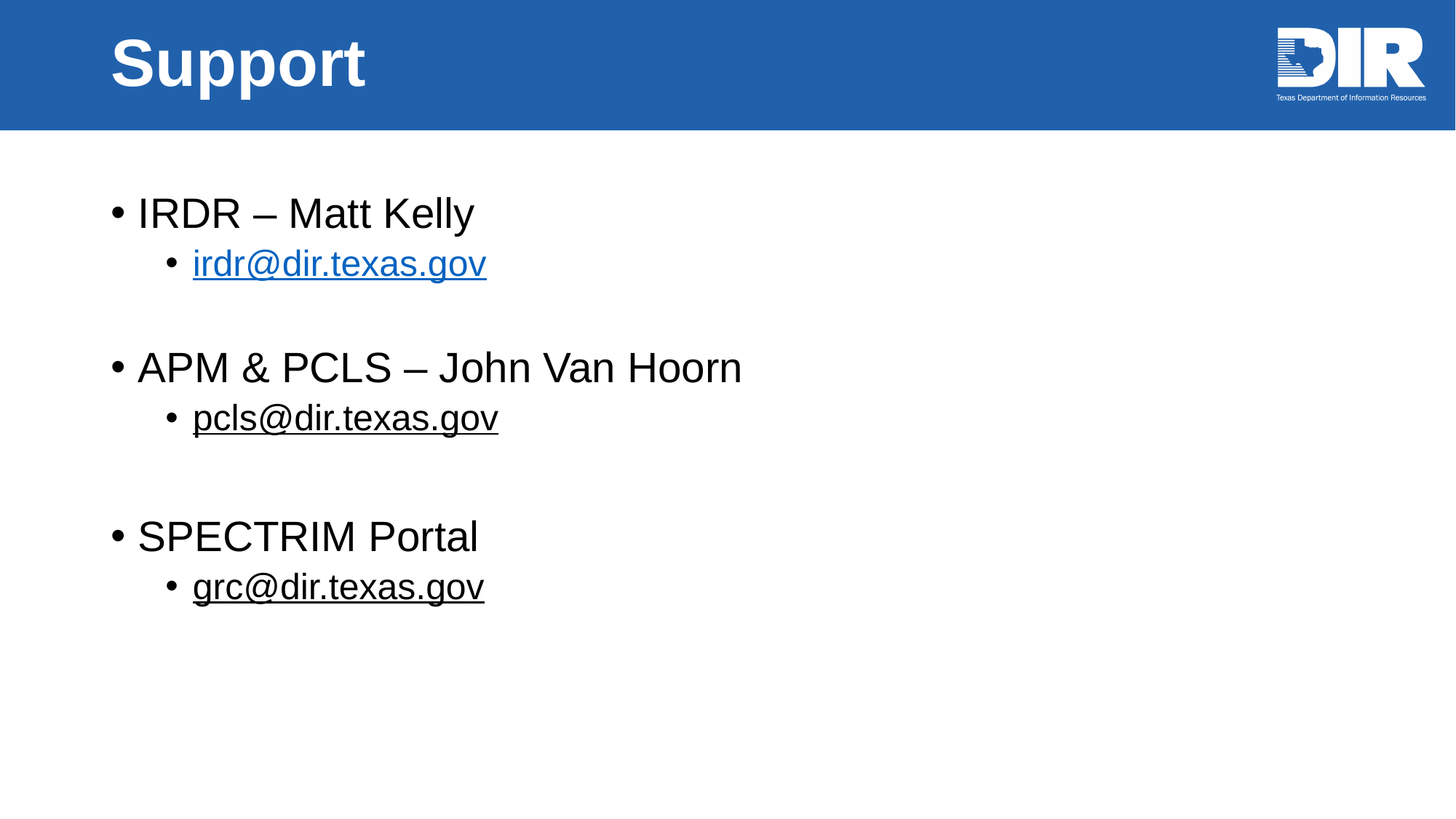

# Support
IRDR – Matt Kelly
irdr@dir.texas.gov

APM & PCLS – John Van Hoorn
pcls@dir.texas.gov

SPECTRIM Portal
grc@dir.texas.gov